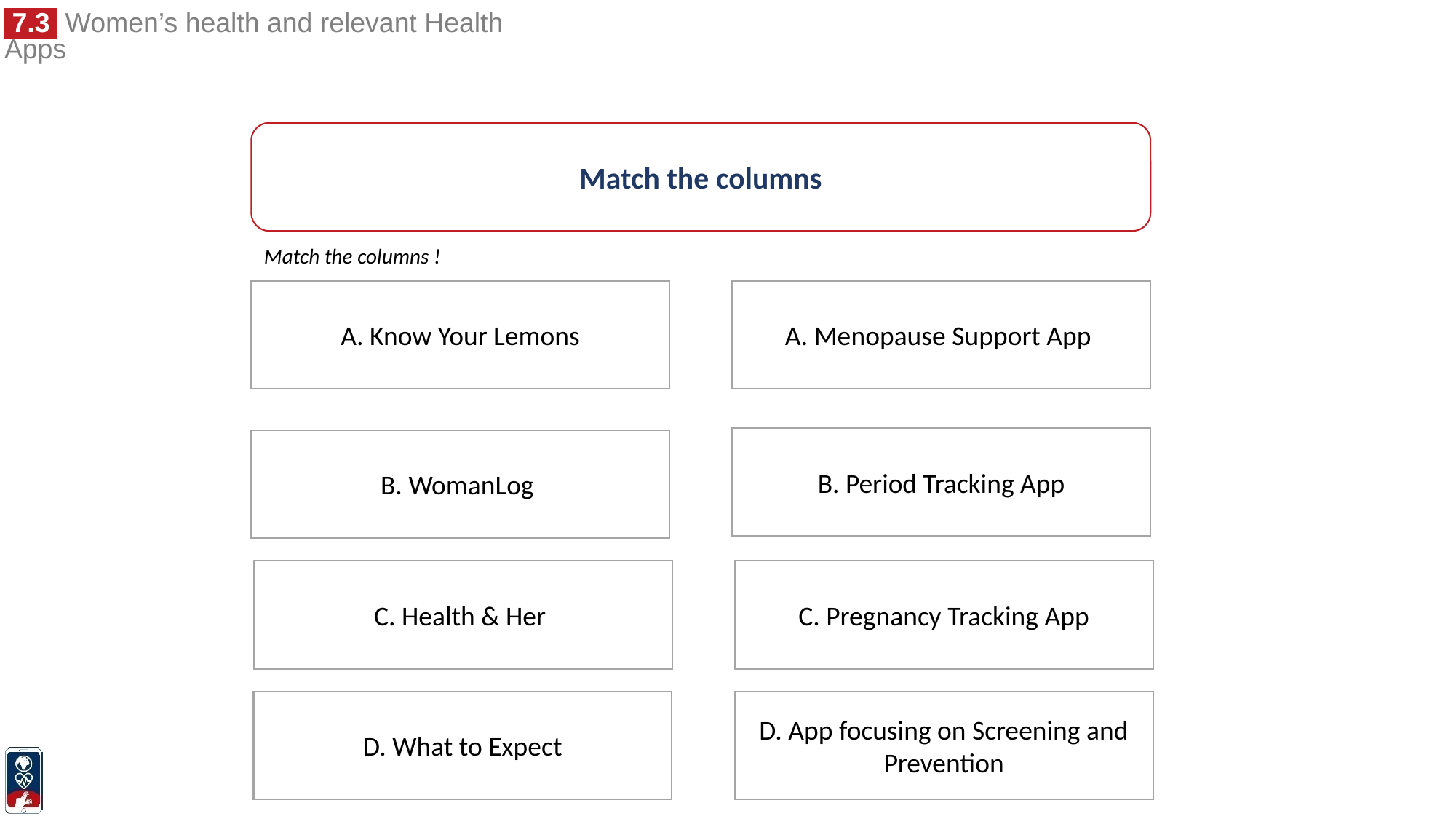

Match the columns
Match the columns !
A. Menopause Support App
A. Know Your Lemons
B. Period Tracking App
B. WomanLog
C. Pregnancy Tracking App
C. Health & Her
D. What to Expect
D. App focusing on Screening and Prevention